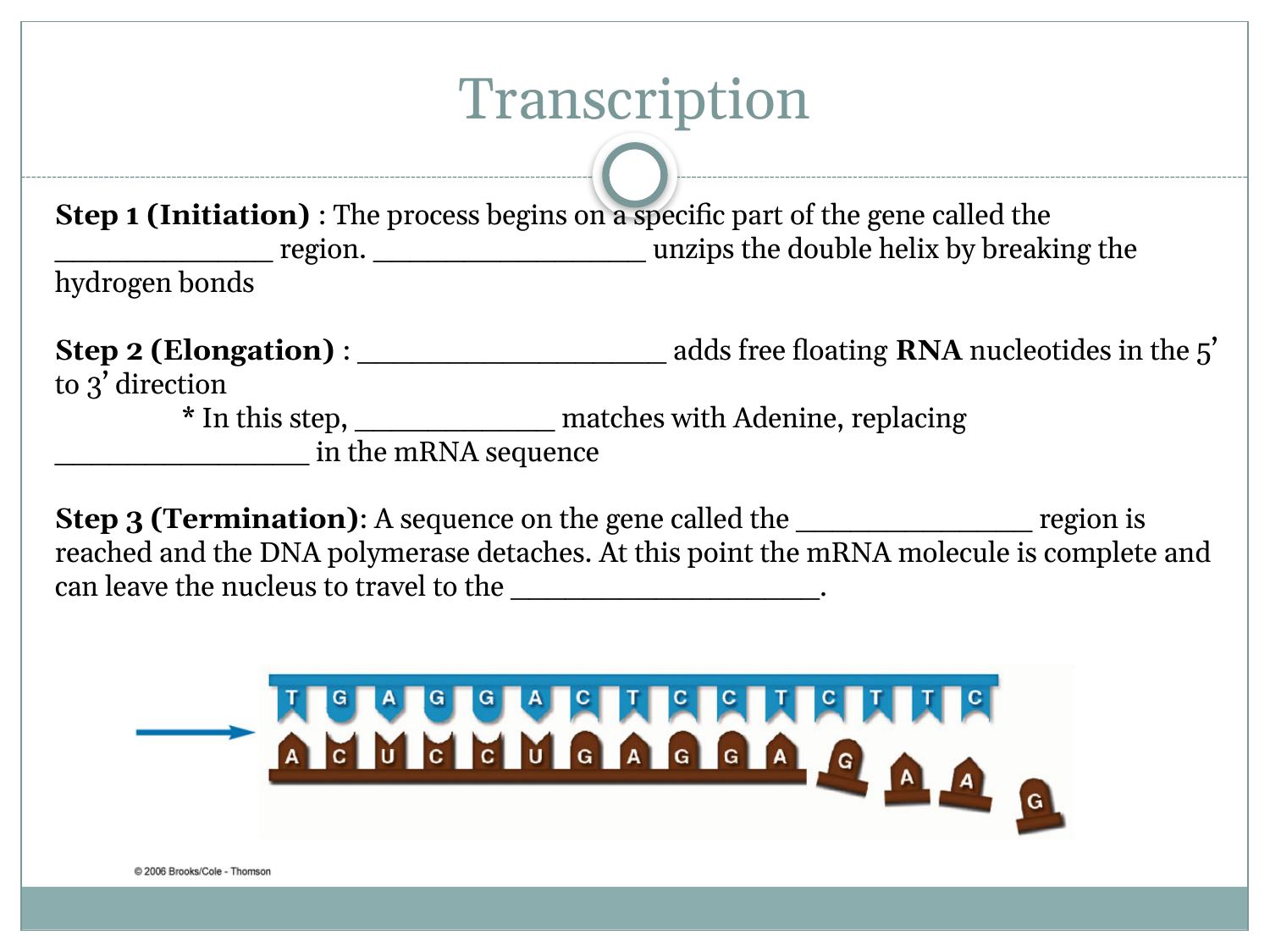

# Transcription
Step 1 (Initiation) : The process begins on a specific part of the gene called the ____________ region. _______________ unzips the double helix by breaking the hydrogen bonds

Step 2 (Elongation) : _________________ adds free floating RNA nucleotides in the 5’ to 3’ direction
	* In this step, ___________ matches with Adenine, replacing 	______________ in the mRNA sequence

Step 3 (Termination): A sequence on the gene called the _____________ region is reached and the DNA polymerase detaches. At this point the mRNA molecule is complete and can leave the nucleus to travel to the _________________.